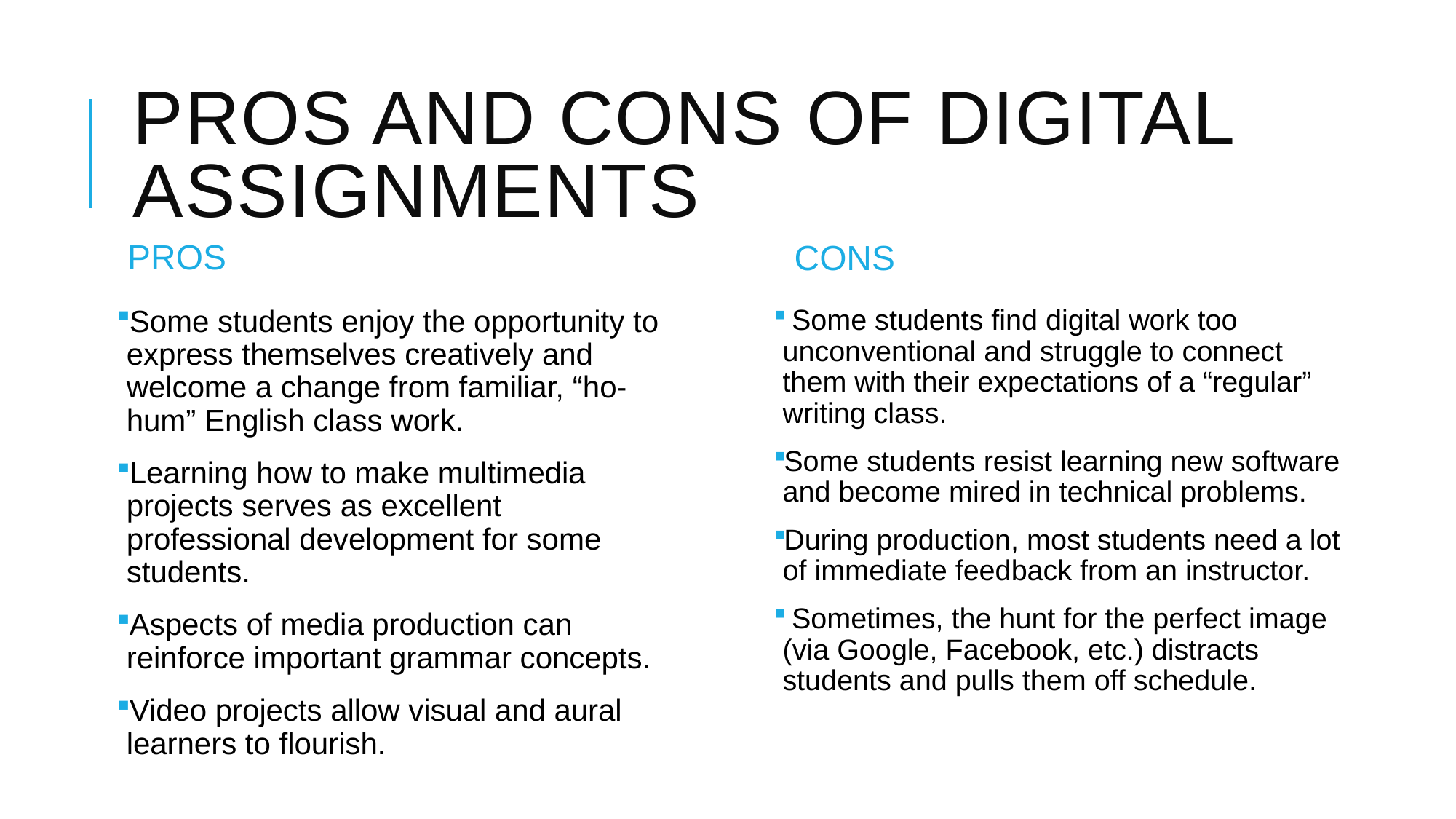

# Pros and cons of digital Assignments
PROS
CONS
Some students enjoy the opportunity to express themselves creatively and welcome a change from familiar, “ho-hum” English class work.
Learning how to make multimedia projects serves as excellent professional development for some students.
Aspects of media production can reinforce important grammar concepts.
Video projects allow visual and aural learners to flourish.

 Some students find digital work too unconventional and struggle to connect them with their expectations of a “regular” writing class.
Some students resist learning new software and become mired in technical problems.
During production, most students need a lot of immediate feedback from an instructor.
 Sometimes, the hunt for the perfect image (via Google, Facebook, etc.) distracts students and pulls them off schedule.